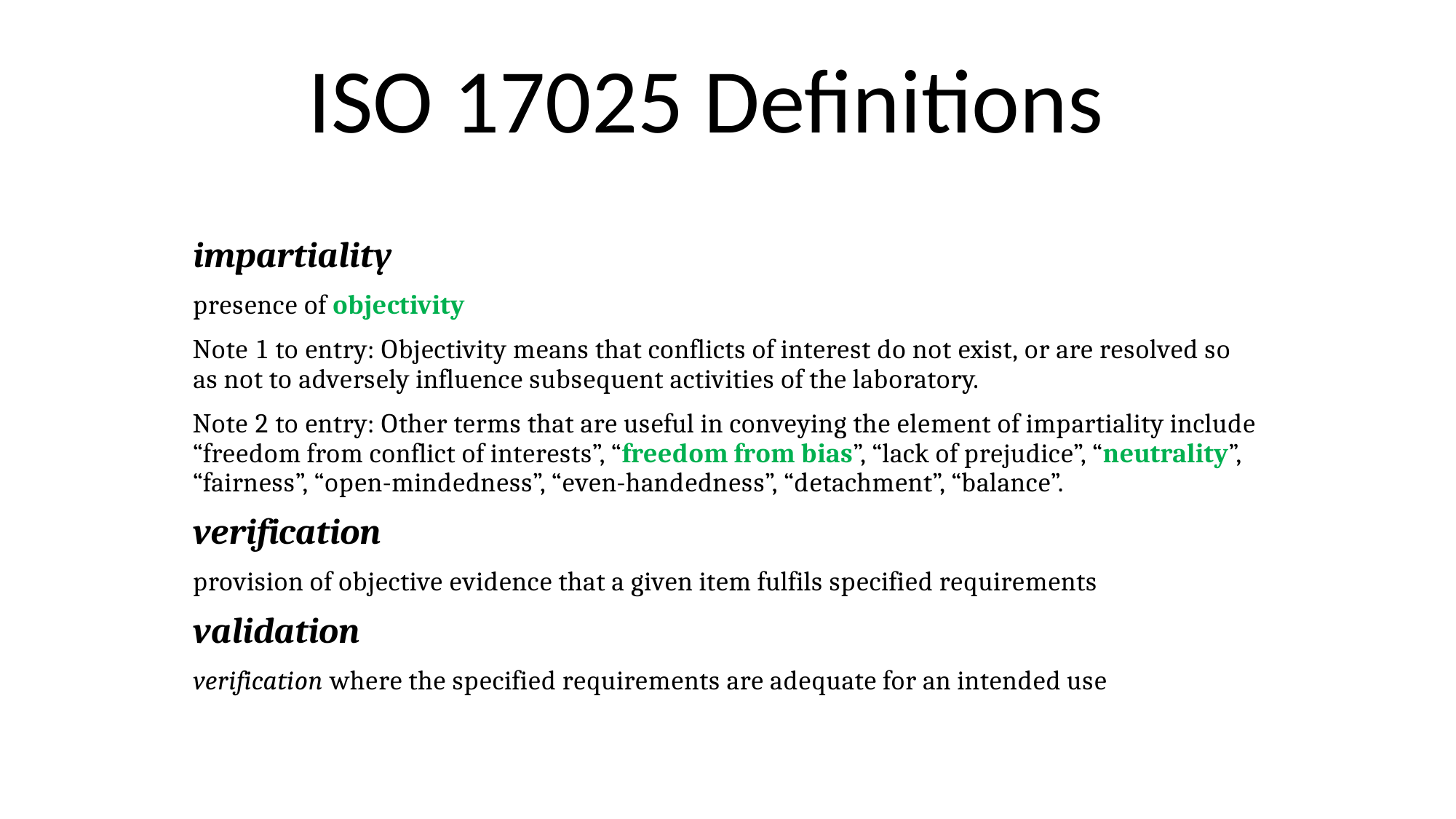

# ISO 17025 Definitions
impartiality
presence of objectivity
Note 1 to entry: Objectivity means that conflicts of interest do not exist, or are resolved so as not to adversely influence subsequent activities of the laboratory.
Note 2 to entry: Other terms that are useful in conveying the element of impartiality include “freedom from conflict of interests”, “freedom from bias”, “lack of prejudice”, “neutrality”, “fairness”, “open-mindedness”, “even-handedness”, “detachment”, “balance”.
verification
provision of objective evidence that a given item fulfils specified requirements
validation
verification where the specified requirements are adequate for an intended use